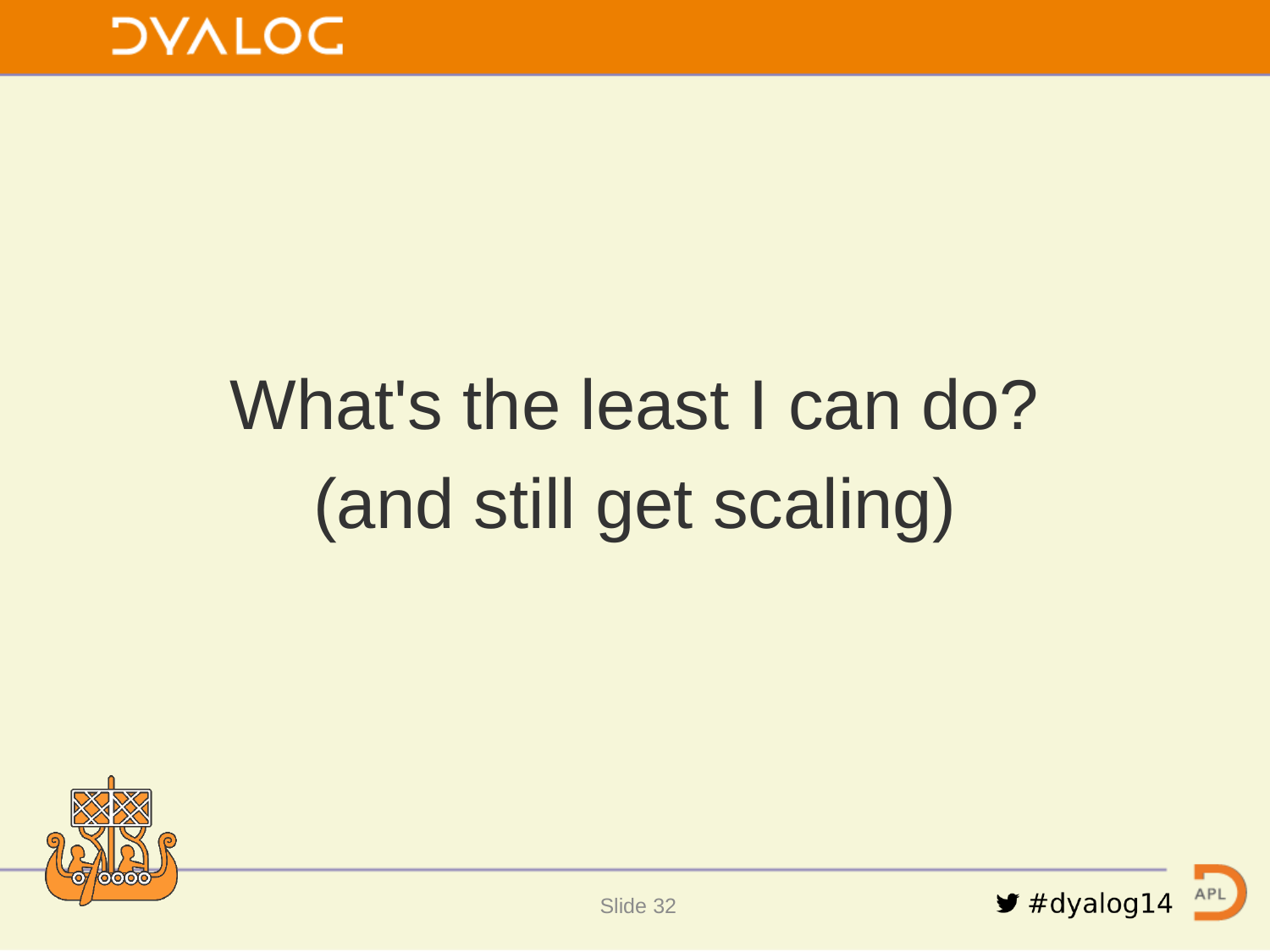

What's the least I can do?
(and still get scaling)
Slide 32